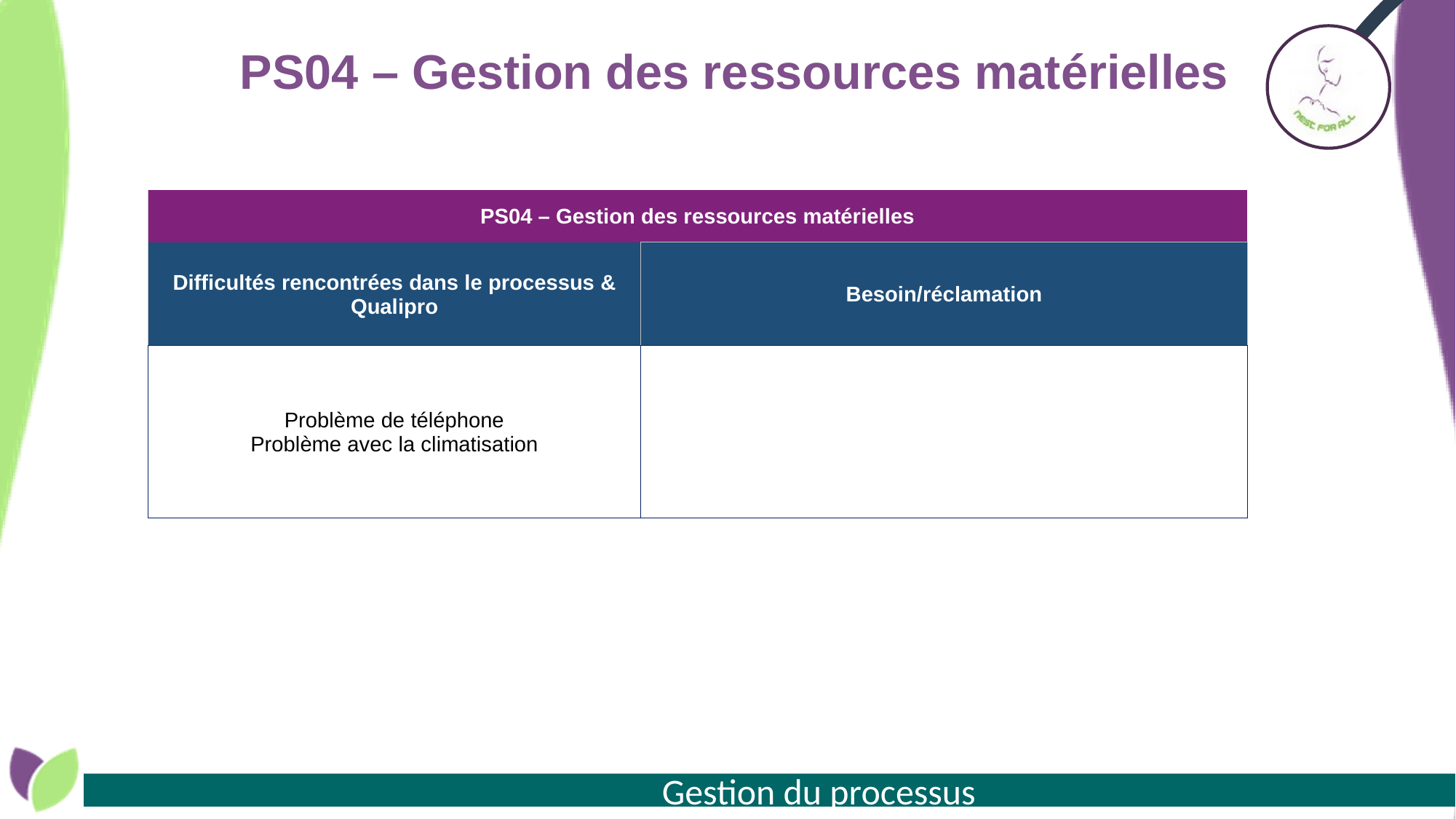

# PS04 – Gestion des ressources matérielles
| PS04 – Gestion des ressources matérielles |  |
| --- | --- |
| Difficultés rencontrées dans le processus & Qualipro | Besoin/réclamation |
| Problème de téléphone Problème avec la climatisation |  |
Gestion du processus